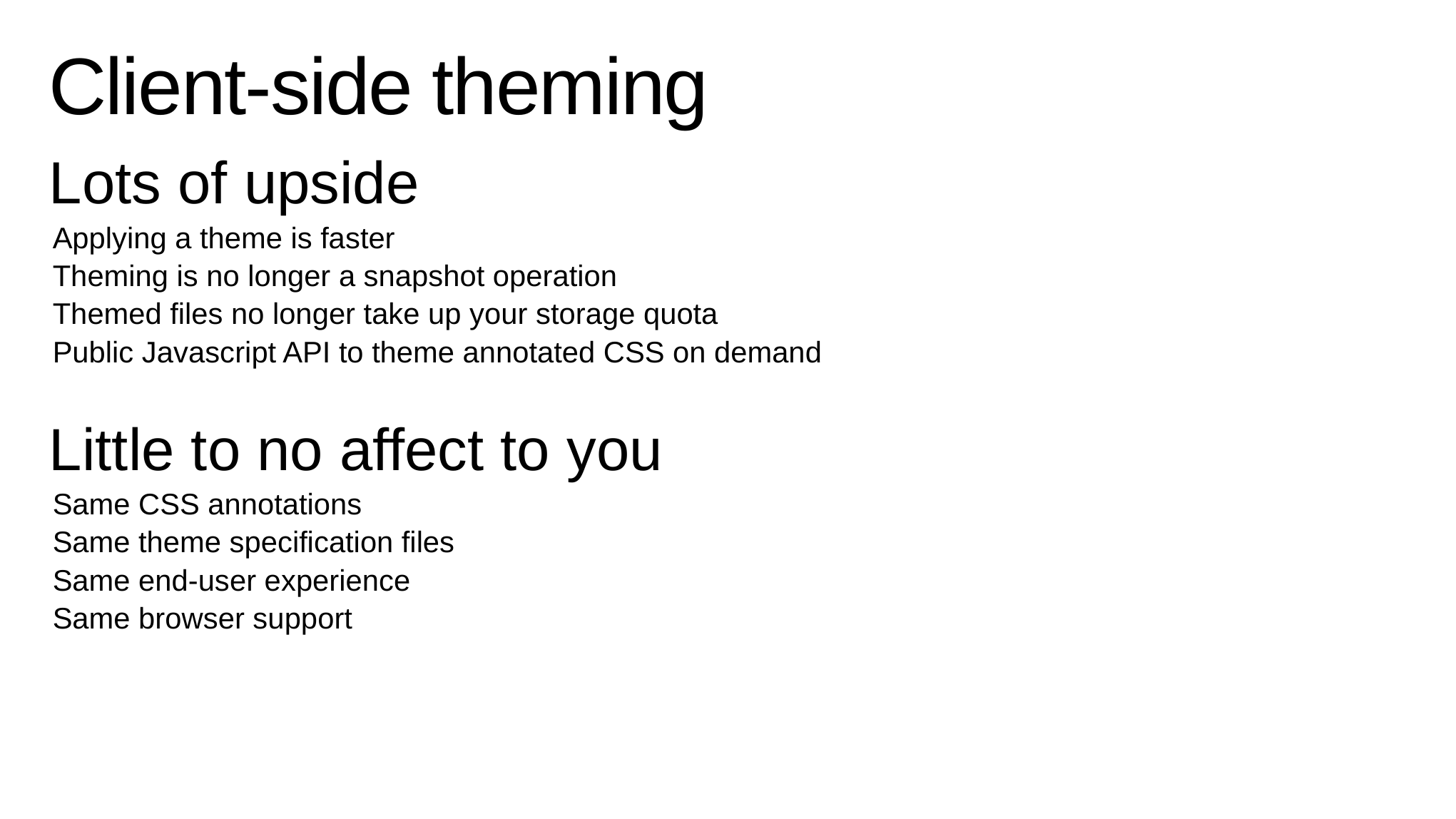

# Client-side theming
Lots of upside
Applying a theme is faster
Theming is no longer a snapshot operation
Themed files no longer take up your storage quota
Public Javascript API to theme annotated CSS on demand

Little to no affect to you
Same CSS annotations
Same theme specification files
Same end-user experience
Same browser support